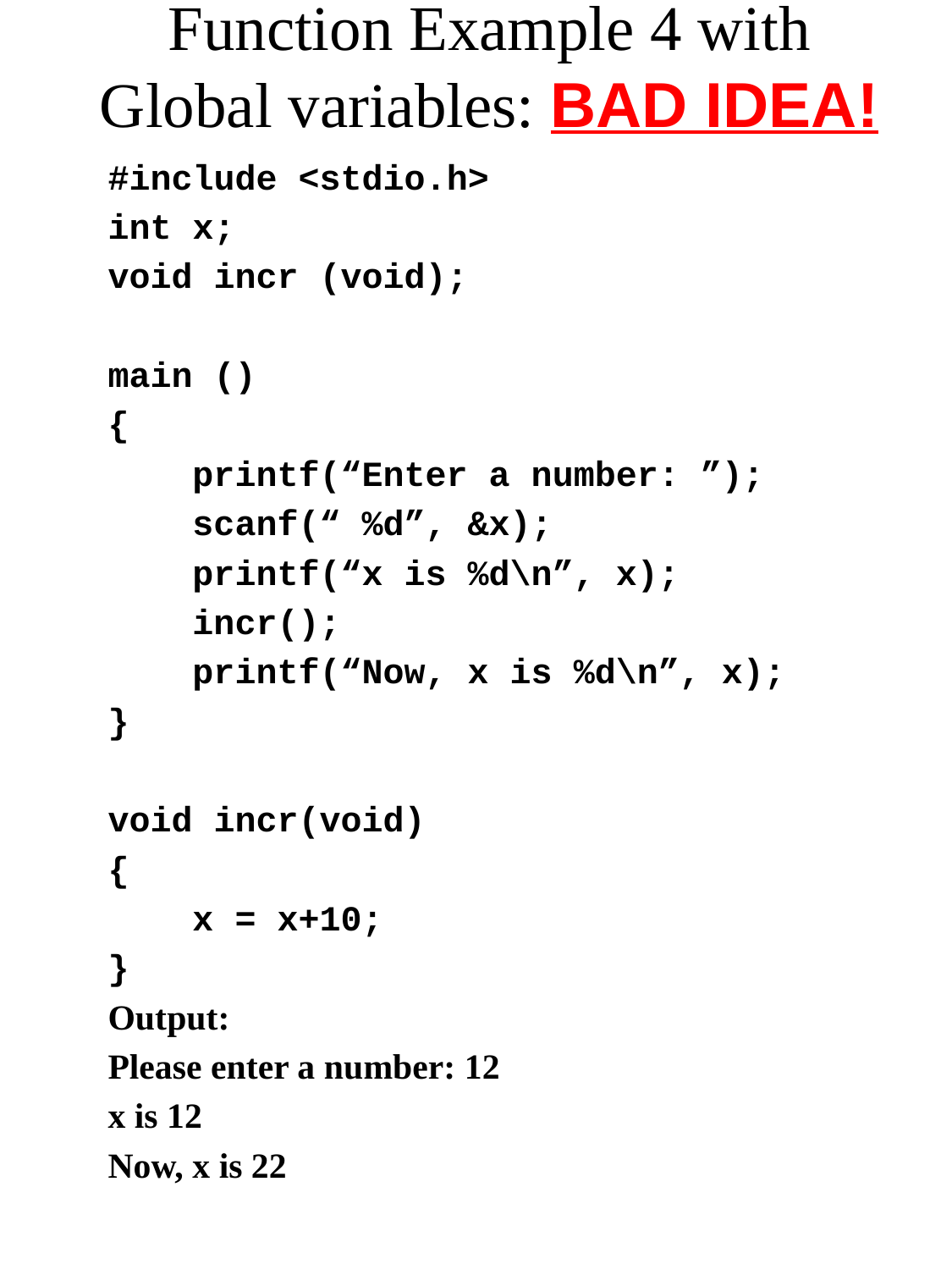

# Function Example 4 with Global variables: BAD IDEA!
#include <stdio.h>
int x;
void incr (void);

main ()
{
    printf(“Enter a number: ”);
    scanf(“ %d”, &x);
    printf(“x is %d\n”, x);
    incr();
    printf(“Now, x is %d\n”, x);
}

void incr(void)
{
    x = x+10;
}
Output:
Please enter a number: 12
x is 12
Now, x is 22